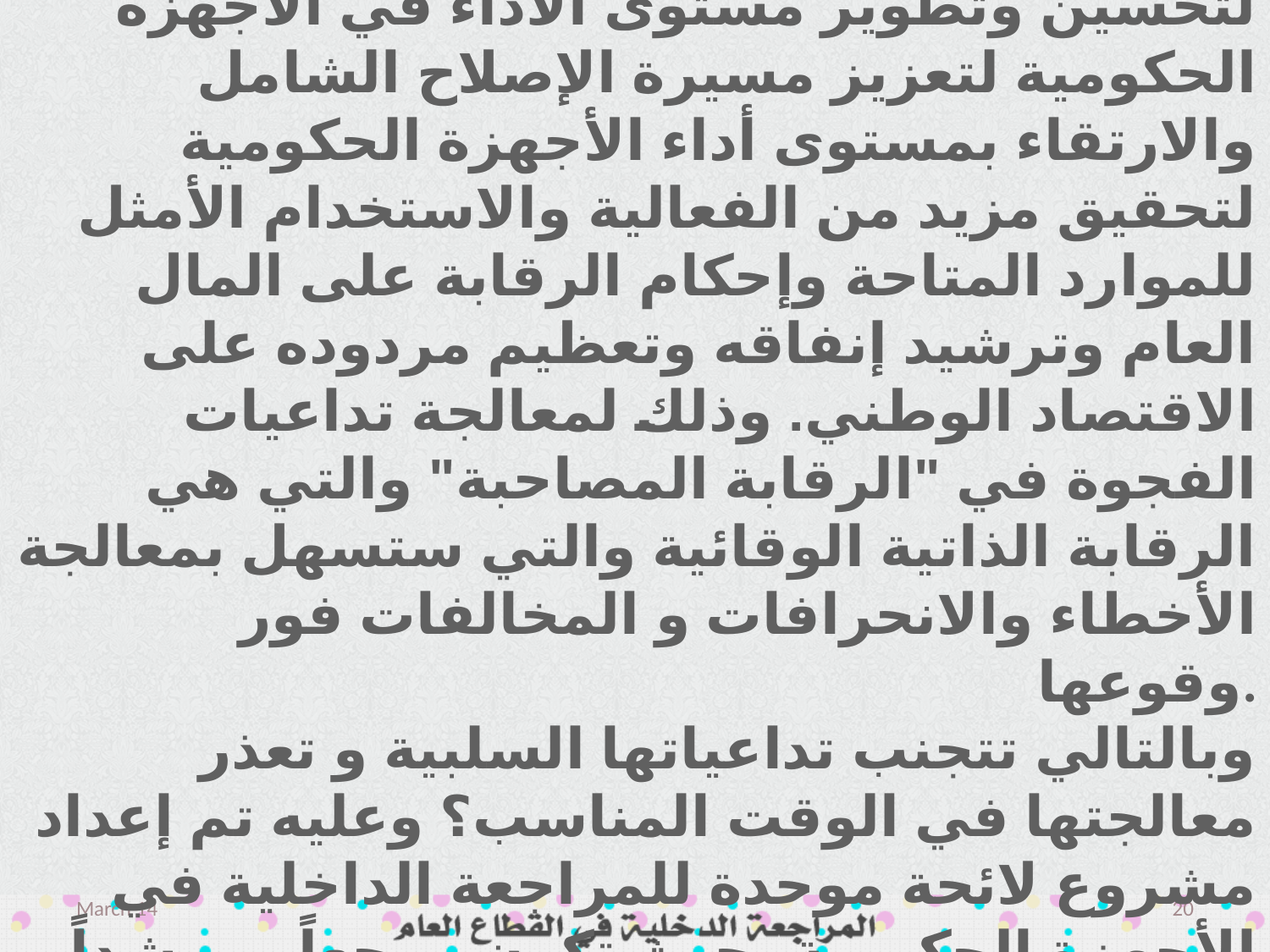

وعليه سيكون مهماً تعيين موظفين مؤهلين داخل القطاعات الحكومية المتابعة ذلك – وذلك لتحسين وتطوير مستوى الأداء في الأجهزة الحكومية لتعزيز مسيرة الإصلاح الشامل والارتقاء بمستوى أداء الأجهزة الحكومية لتحقيق مزيد من الفعالية والاستخدام الأمثل للموارد المتاحة وإحكام الرقابة على المال العام وترشيد إنفاقه وتعظيم مردوده على الاقتصاد الوطني. وذلك لمعالجة تداعيات الفجوة في "الرقابة المصاحبة" والتي هي الرقابة الذاتية الوقائية والتي ستسهل بمعالجة الأخطاء والانحرافات و المخالفات فور وقوعها.
وبالتالي تتجنب تداعياتها السلبية و تعذر معالجتها في الوقت المناسب؟ وعليه تم إعداد مشروع لائحة موحدة للمراجعة الداخلية في الأجهزة الحكومية بحيث تكون مرجعاً ومرشداً لجميع العاملين في وحدات المراجعه الداخلية في مختلف الأجهزة والمؤسسات الحكومية.
March 14
20